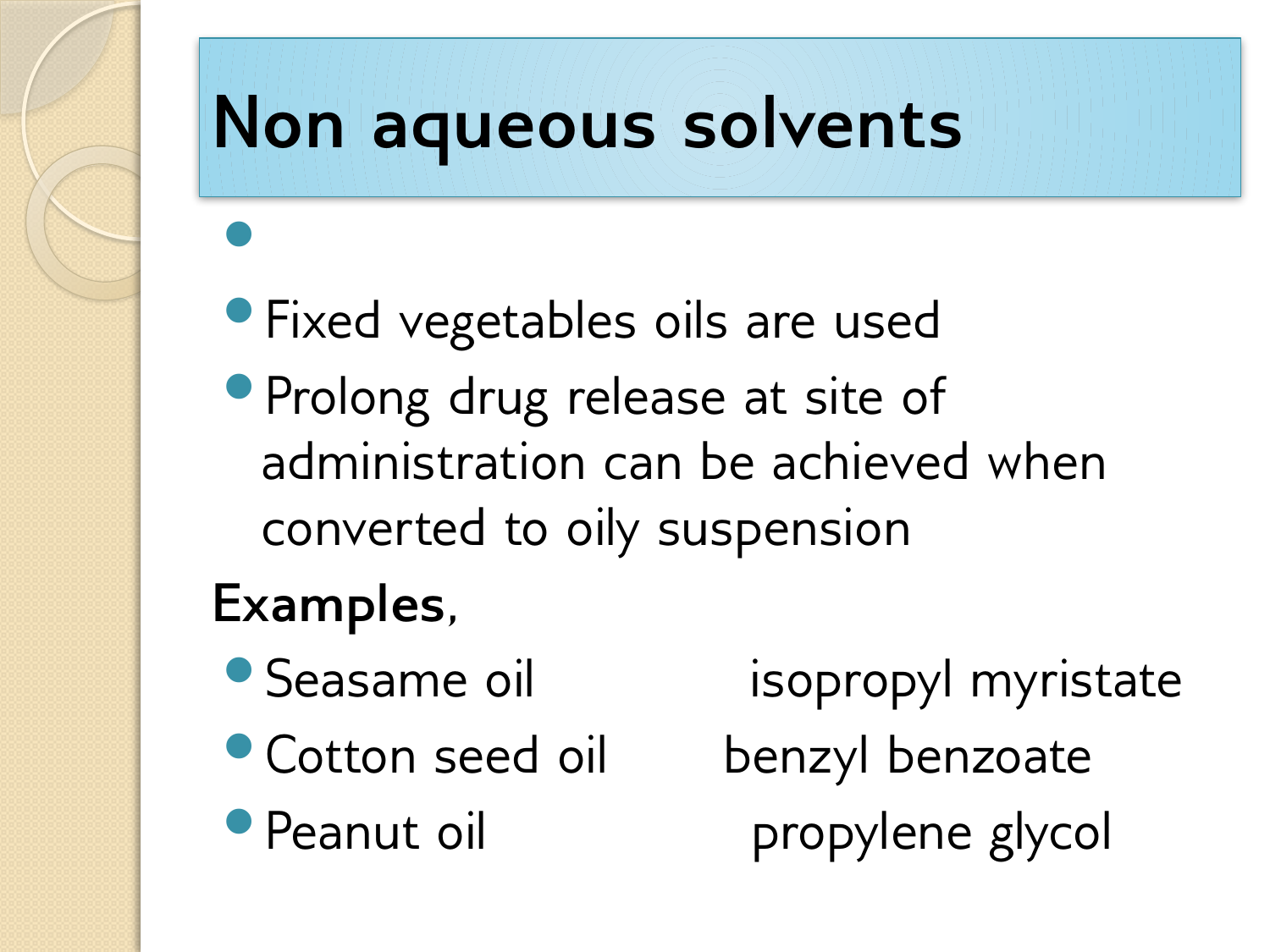

# Non aqueous solvents

Fixed vegetables oils are used
Prolong drug release at site of administration can be achieved when converted to oily suspension
Examples,
Seasame oil             isopropyl myristate
Cotton seed oil       benzyl benzoate
Peanut oil                propylene glycol